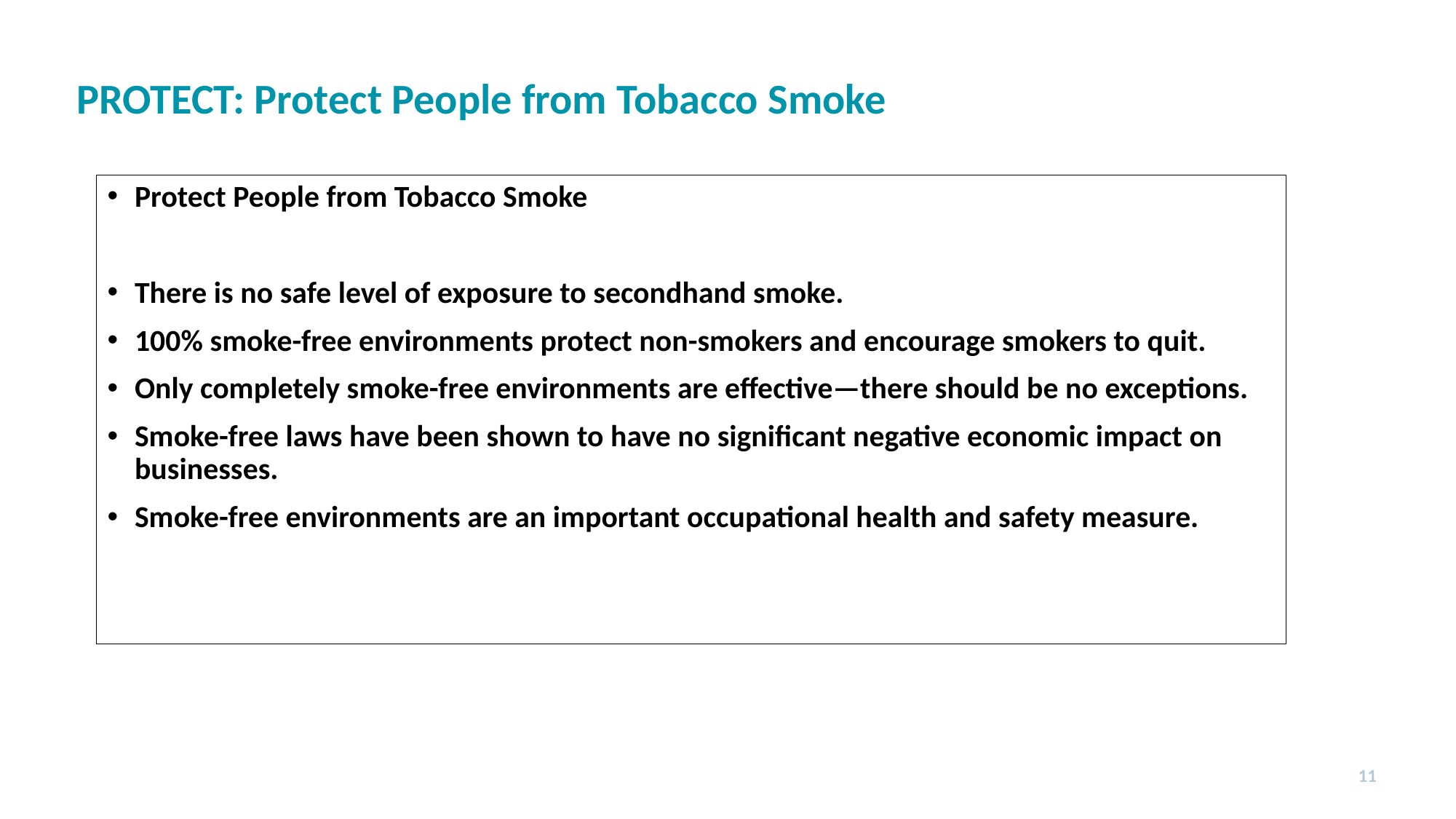

# PROTECT: Protect People from Tobacco Smoke
Protect People from Tobacco Smoke

There is no safe level of exposure to secondhand smoke.
100% smoke-free environments protect non-smokers and encourage smokers to quit.
Only completely smoke-free environments are effective—there should be no exceptions.
Smoke-free laws have been shown to have no significant negative economic impact on businesses.
Smoke-free environments are an important occupational health and safety measure.
11